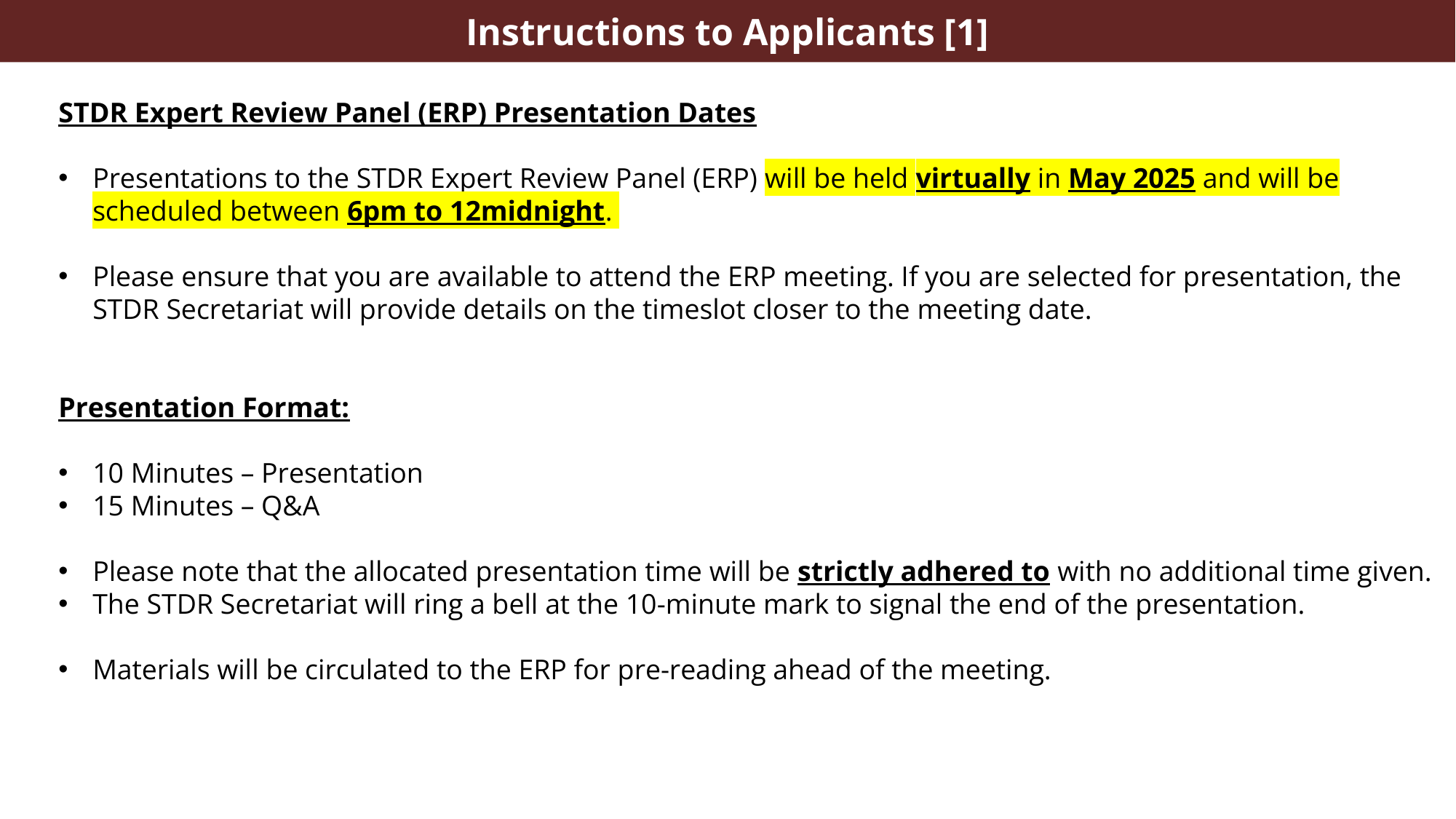

Instructions to Applicants [1]
STDR Expert Review Panel (ERP) Presentation Dates

Presentations to the STDR Expert Review Panel (ERP) will be held virtually in May 2025 and will be scheduled between 6pm to 12midnight.

Please ensure that you are available to attend the ERP meeting. If you are selected for presentation, the STDR Secretariat will provide details on the timeslot closer to the meeting date.

Presentation Format:

10 Minutes – Presentation
15 Minutes – Q&A

Please note that the allocated presentation time will be strictly adhered to with no additional time given.
The STDR Secretariat will ring a bell at the 10-minute mark to signal the end of the presentation.

Materials will be circulated to the ERP for pre-reading ahead of the meeting.